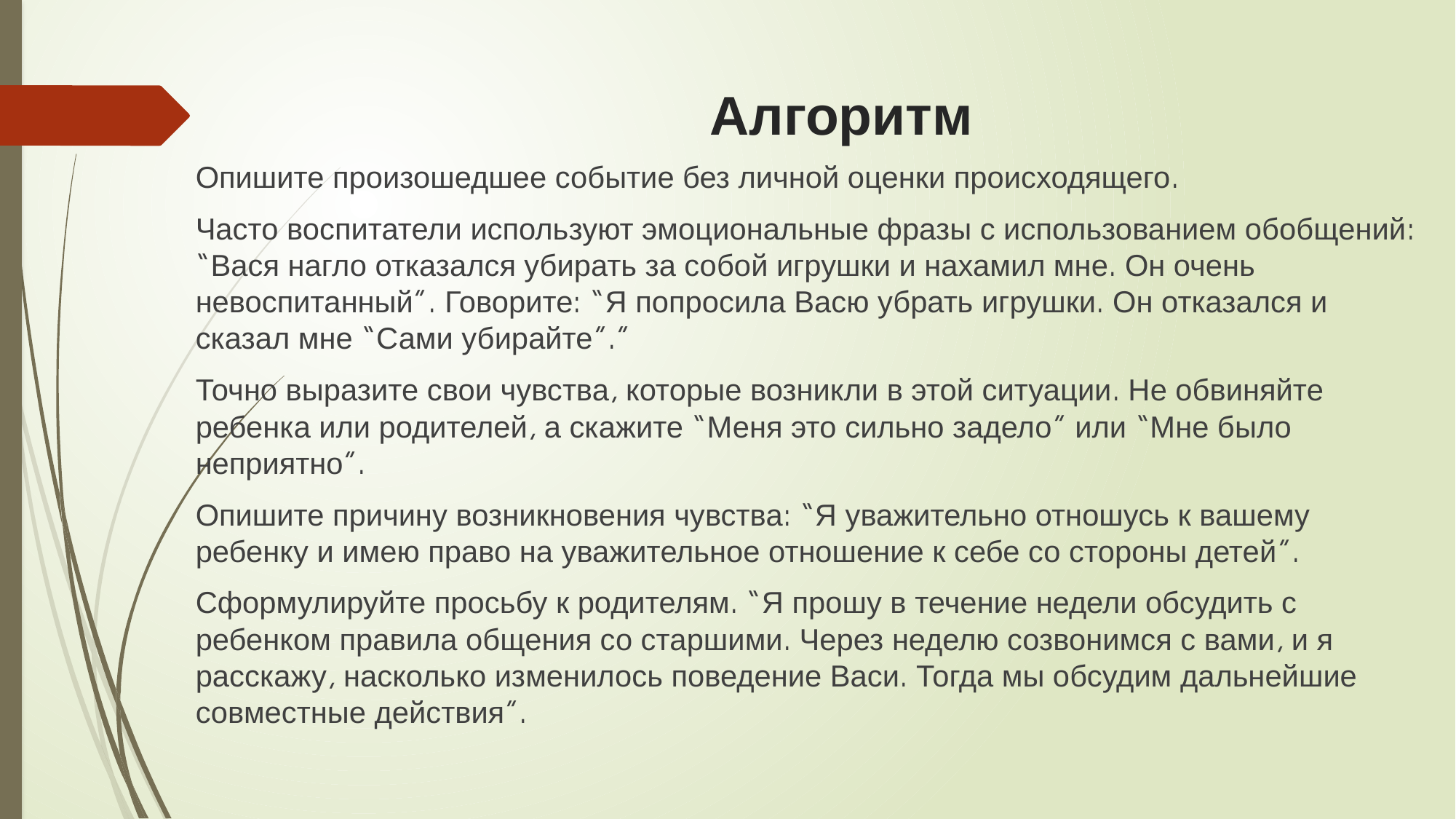

# Алгоритм
Опишите произошедшее событие без личной оценки происходящего.
Часто воспитатели используют эмоциональные фразы с использованием обобщений: “Вася нагло отказался убирать за собой игрушки и нахамил мне. Он очень невоспитанный”. Говорите: “Я попросила Васю убрать игрушки. Он отказался и сказал мне “Сами убирайте”.”
Точно выразите свои чувства, которые возникли в этой ситуации. Не обвиняйте ребенка или родителей, а скажите “Меня это сильно задело” или “Мне было неприятно”.
Опишите причину возникновения чувства: “Я уважительно отношусь к вашему ребенку и имею право на уважительное отношение к себе со стороны детей”.
Сформулируйте просьбу к родителям. “Я прошу в течение недели обсудить с ребенком правила общения со старшими. Через неделю созвонимся с вами, и я расскажу, насколько изменилось поведение Васи. Тогда мы обсудим дальнейшие совместные действия”.